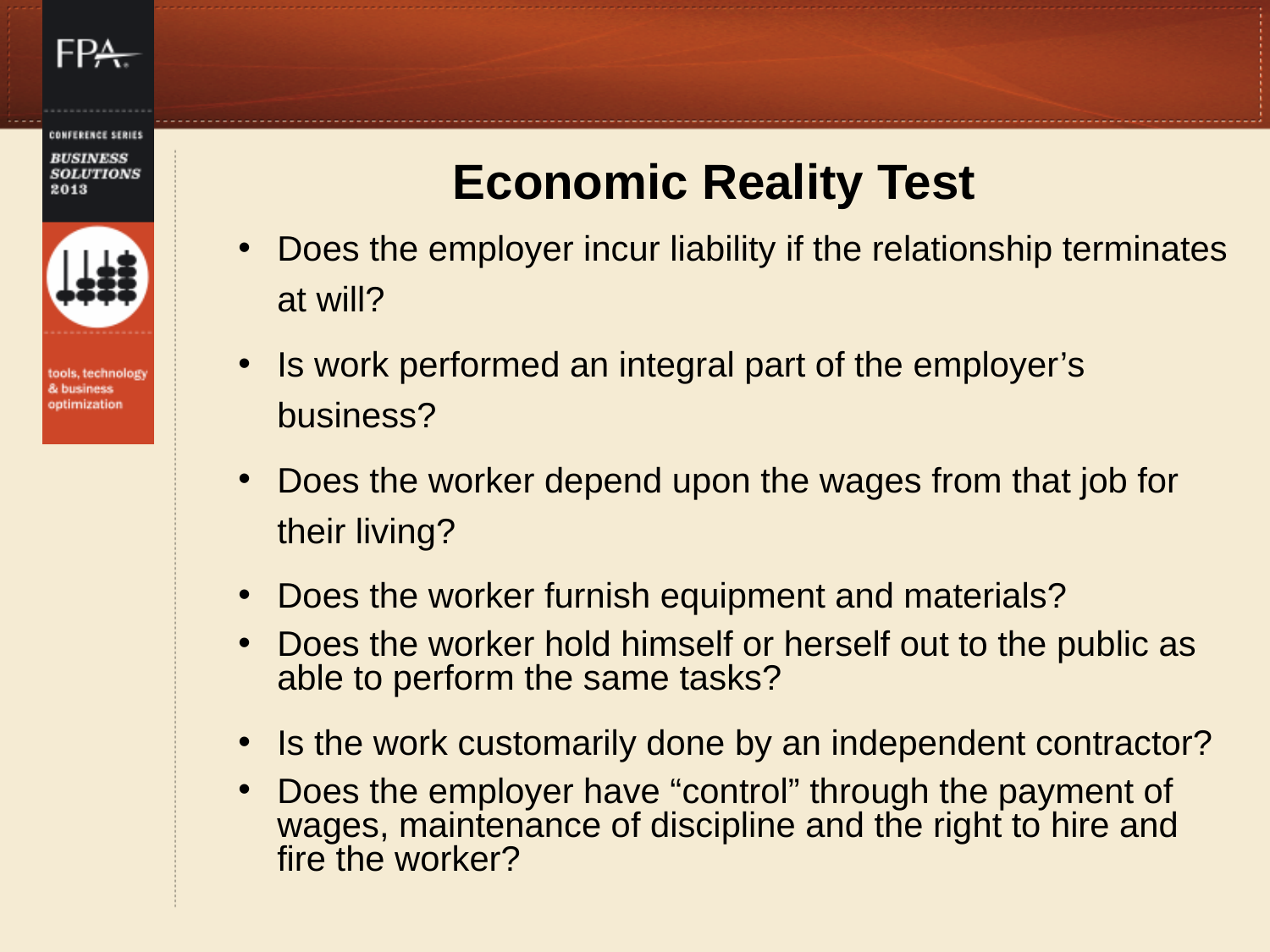

# Economic Reality Test
Does the employer incur liability if the relationship terminates at will?
Is work performed an integral part of the employer’s business?
Does the worker depend upon the wages from that job for their living?
Does the worker furnish equipment and materials?
Does the worker hold himself or herself out to the public as able to perform the same tasks?
Is the work customarily done by an independent contractor?
Does the employer have “control” through the payment of wages, maintenance of discipline and the right to hire and fire the worker?